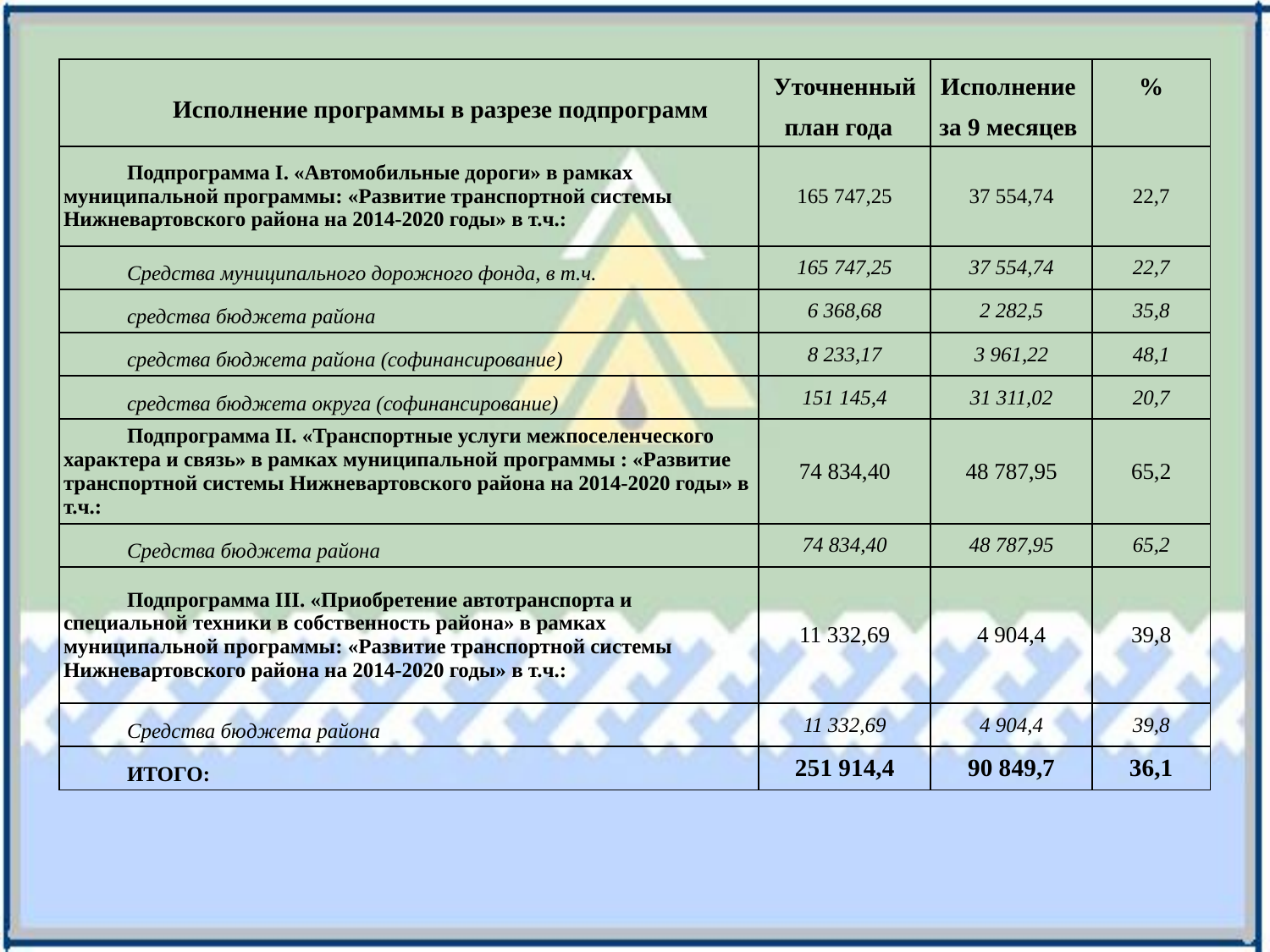

| Исполнение программы в разрезе подпрограмм | Уточненный план года | Исполнение за 9 месяцев | % |
| --- | --- | --- | --- |
| Подпрограмма I. «Автомобильные дороги» в рамках муниципальной программы: «Развитие транспортной системы Нижневартовского района на 2014-2020 годы» в т.ч.: | 165 747,25 | 37 554,74 | 22,7 |
| Средства муниципального дорожного фонда, в т.ч. | 165 747,25 | 37 554,74 | 22,7 |
| средства бюджета района | 6 368,68 | 2 282,5 | 35,8 |
| средства бюджета района (софинансирование) | 8 233,17 | 3 961,22 | 48,1 |
| средства бюджета округа (софинансирование) | 151 145,4 | 31 311,02 | 20,7 |
| Подпрограмма II. «Транспортные услуги межпоселенческого характера и связь» в рамках муниципальной программы : «Развитие транспортной системы Нижневартовского района на 2014-2020 годы» в т.ч.: | 74 834,40 | 48 787,95 | 65,2 |
| Средства бюджета района | 74 834,40 | 48 787,95 | 65,2 |
| Подпрограмма III. «Приобретение автотранспорта и специальной техники в собственность района» в рамках муниципальной программы: «Развитие транспортной системы Нижневартовского района на 2014-2020 годы» в т.ч.: | 11 332,69 | 4 904,4 | 39,8 |
| Средства бюджета района | 11 332,69 | 4 904,4 | 39,8 |
| ИТОГО: | 251 914,4 | 90 849,7 | 36,1 |